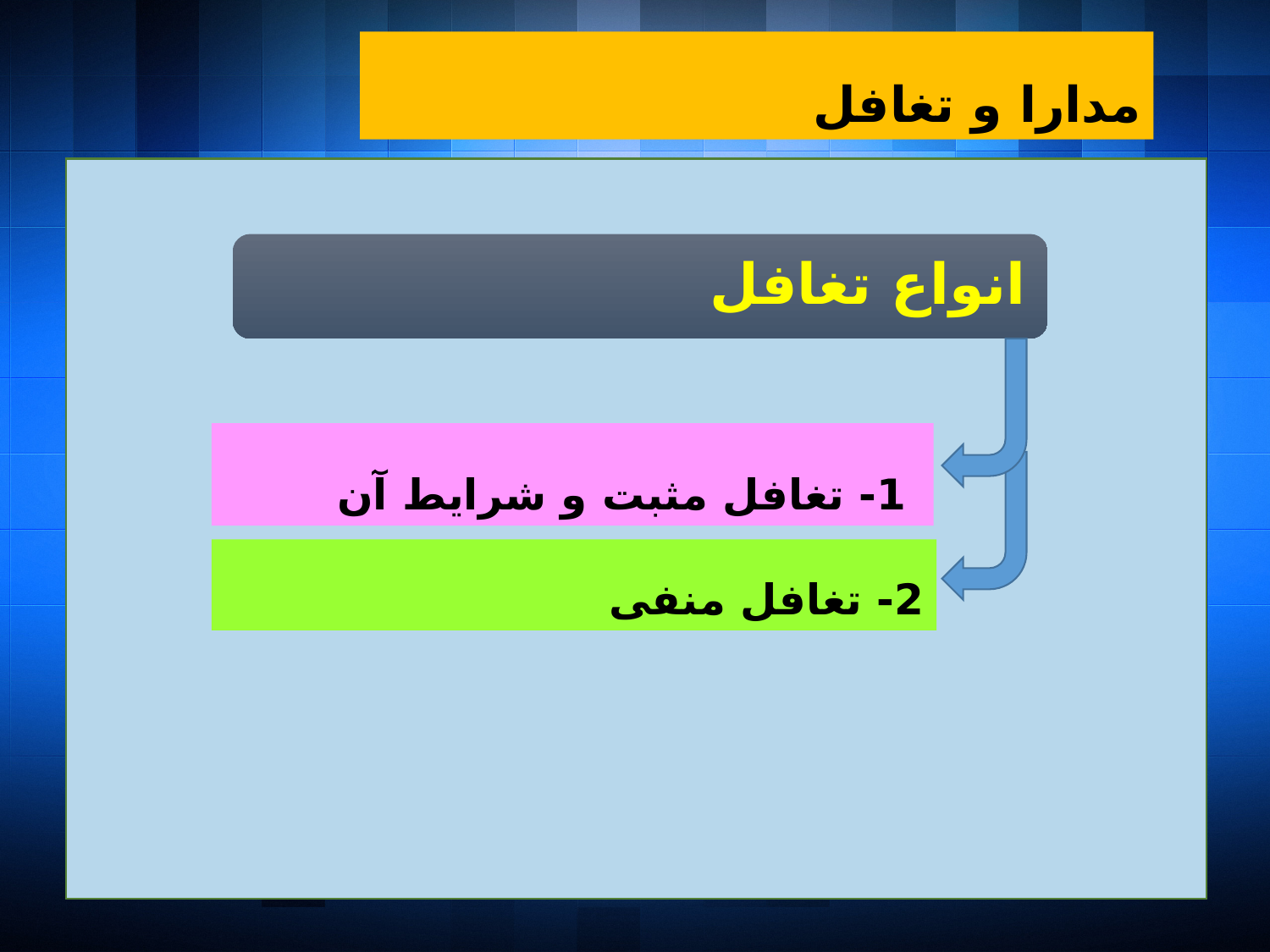

مدارا و تغافل
انواع تغافل

 1- تغافل مثبت و شرایط آن

2- تغافل منفی